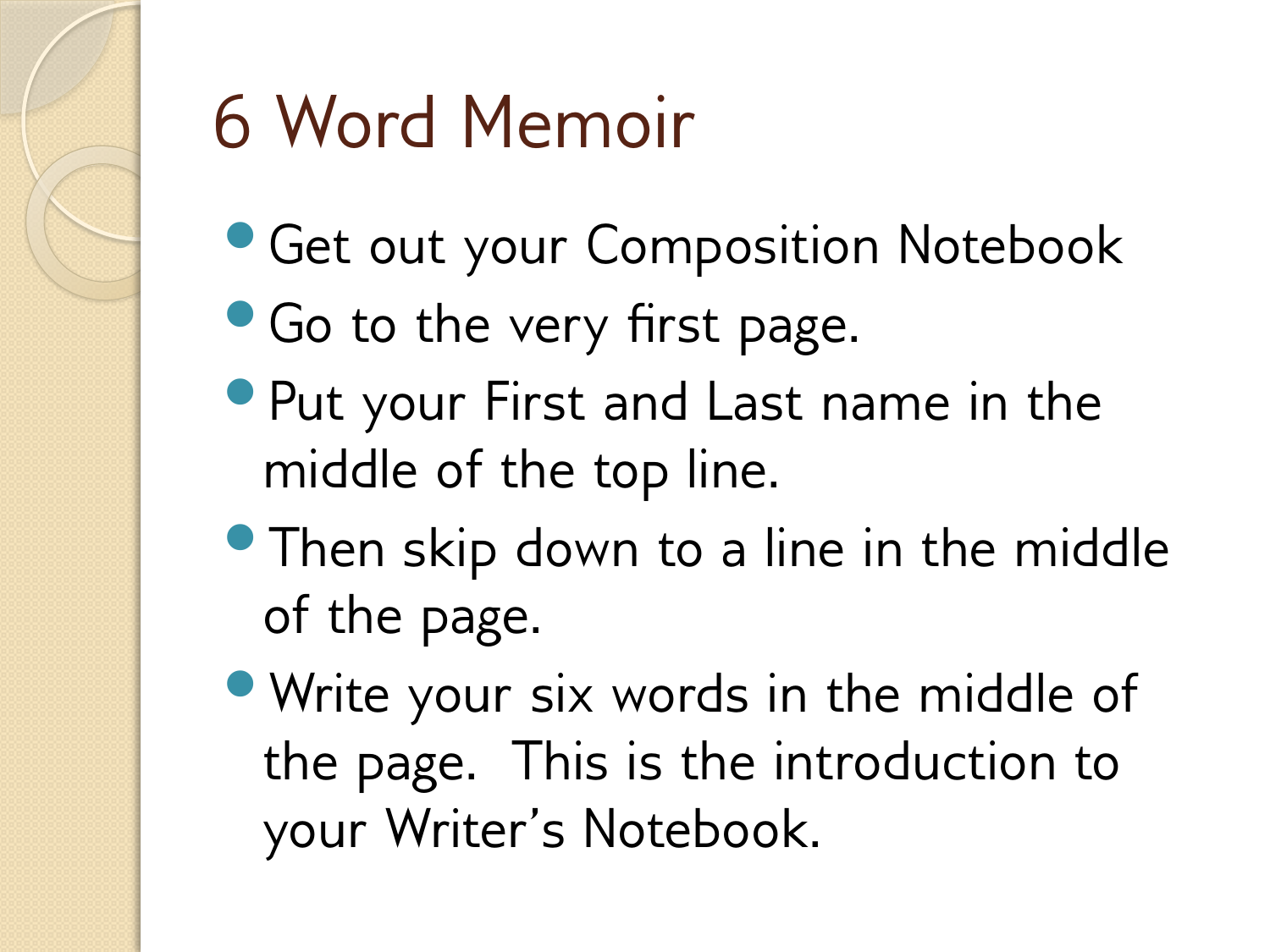

# 6 Word Memoir
Get out your Composition Notebook
Go to the very first page.
Put your First and Last name in the middle of the top line.
Then skip down to a line in the middle of the page.
Write your six words in the middle of the page.  This is the introduction to your Writer’s Notebook.